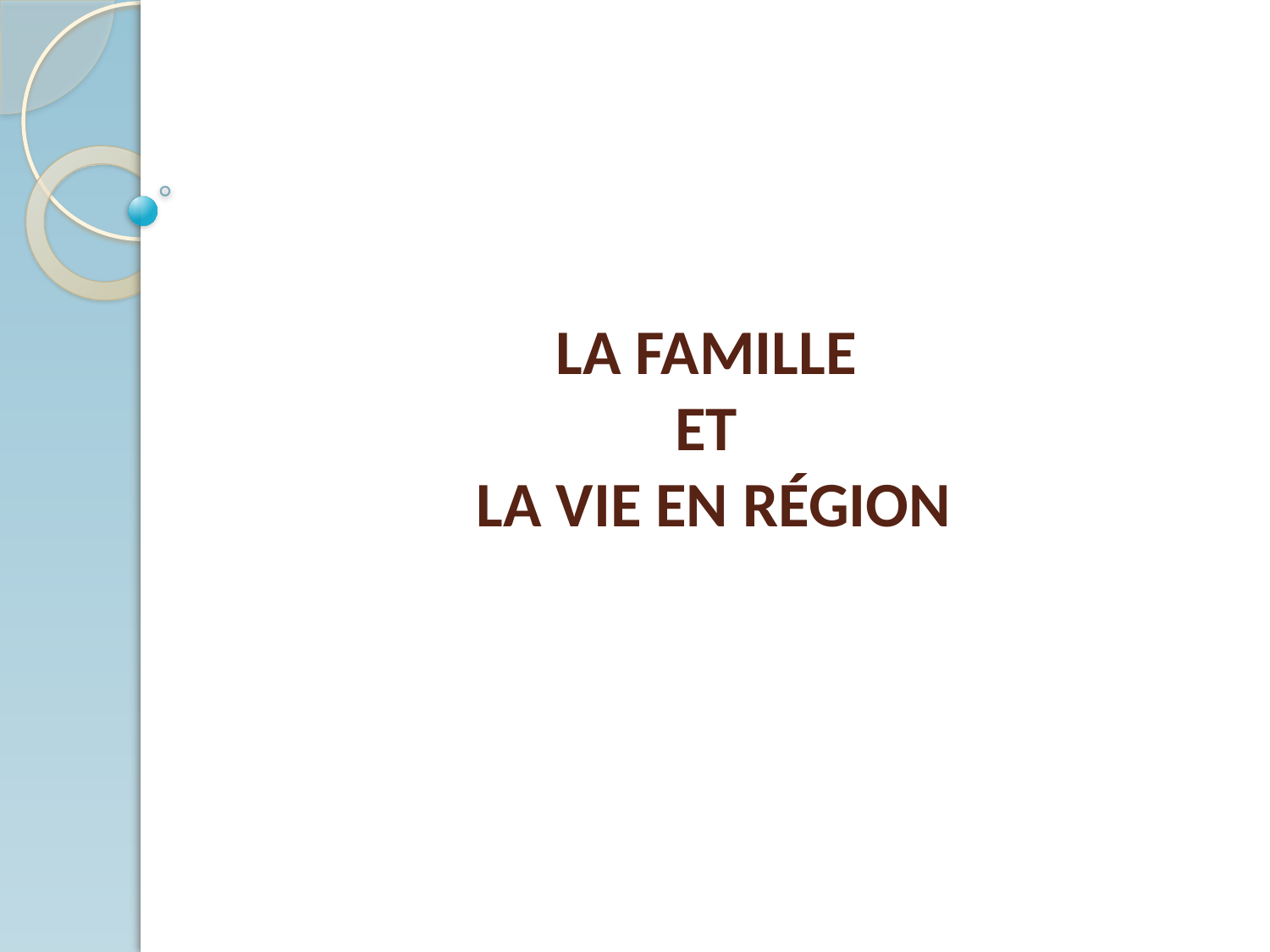

# LA FAMILLE ET LA VIE EN RÉGION